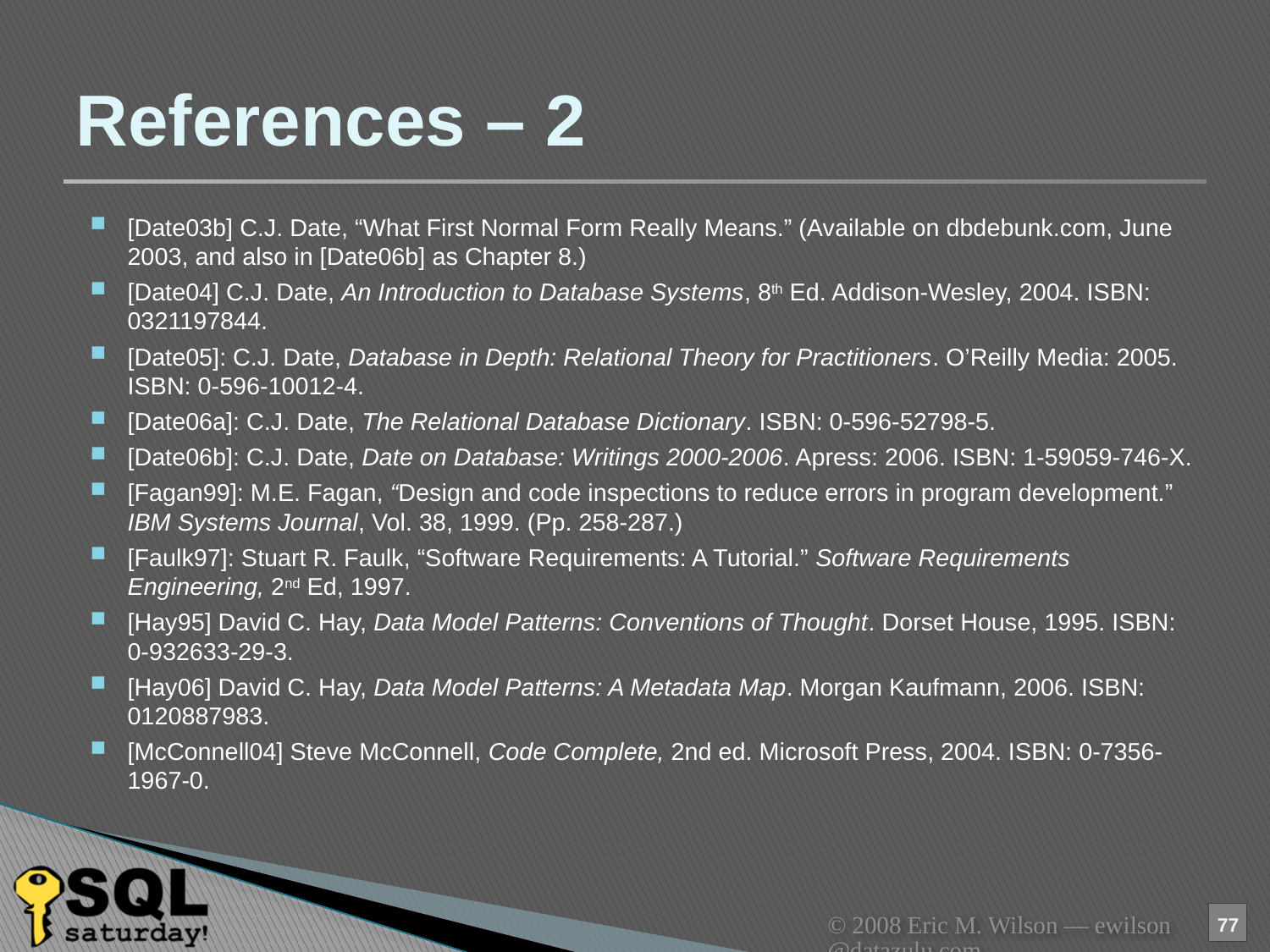

# References – 2
[Date03b] C.J. Date, “What First Normal Form Really Means.” (Available on dbdebunk.com, June 2003, and also in [Date06b] as Chapter 8.)
[Date04] C.J. Date, An Introduction to Database Systems, 8th Ed. Addison-Wesley, 2004. ISBN: 0321197844.
[Date05]: C.J. Date, Database in Depth: Relational Theory for Practitioners. O’Reilly Media: 2005. ISBN: 0-596-10012-4.
[Date06a]: C.J. Date, The Relational Database Dictionary. ISBN: 0-596-52798-5.
[Date06b]: C.J. Date, Date on Database: Writings 2000-2006. Apress: 2006. ISBN: 1-59059-746-X.
[Fagan99]: M.E. Fagan, “Design and code inspections to reduce errors in program development.” IBM Systems Journal, Vol. 38, 1999. (Pp. 258-287.)
[Faulk97]: Stuart R. Faulk, “Software Requirements: A Tutorial.” Software Requirements Engineering, 2nd Ed, 1997.
[Hay95] David C. Hay, Data Model Patterns: Conventions of Thought. Dorset House, 1995. ISBN: 0-932633-29-3.
[Hay06] David C. Hay, Data Model Patterns: A Metadata Map. Morgan Kaufmann, 2006. ISBN: 0120887983.
[McConnell04] Steve McConnell, Code Complete, 2nd ed. Microsoft Press, 2004. ISBN: 0-7356-1967-0.
© 2008 Eric M. Wilson — ewilson@datazulu.com
77